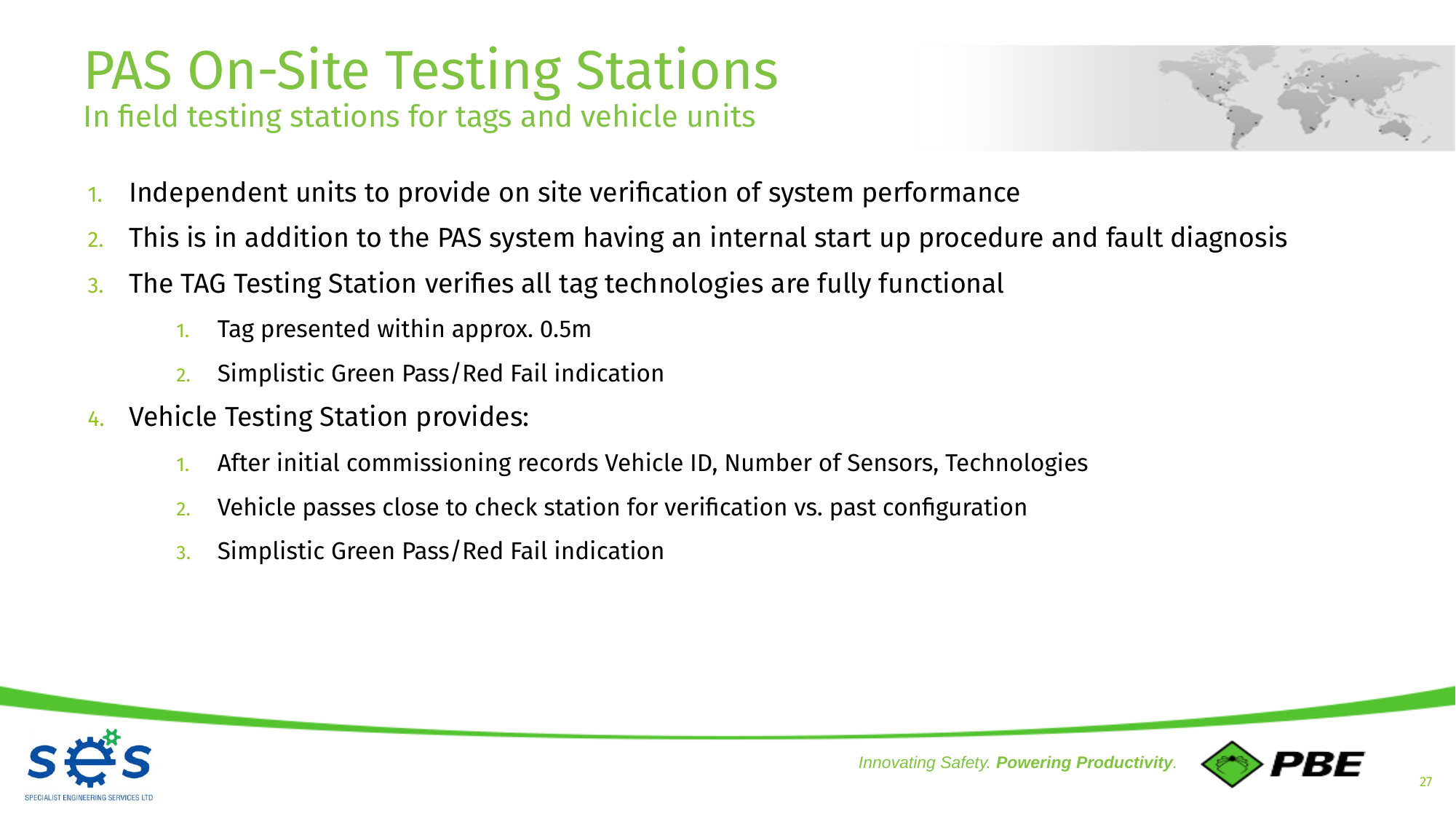

# PAS On-Site Testing Stations In field testing stations for tags and vehicle units
Independent units to provide on site verification of system performance
This is in addition to the PAS system having an internal start up procedure and fault diagnosis
The TAG Testing Station verifies all tag technologies are fully functional
Tag presented within approx. 0.5m
Simplistic Green Pass/Red Fail indication
Vehicle Testing Station provides:
After initial commissioning records Vehicle ID, Number of Sensors, Technologies
Vehicle passes close to check station for verification vs. past configuration
Simplistic Green Pass/Red Fail indication
27